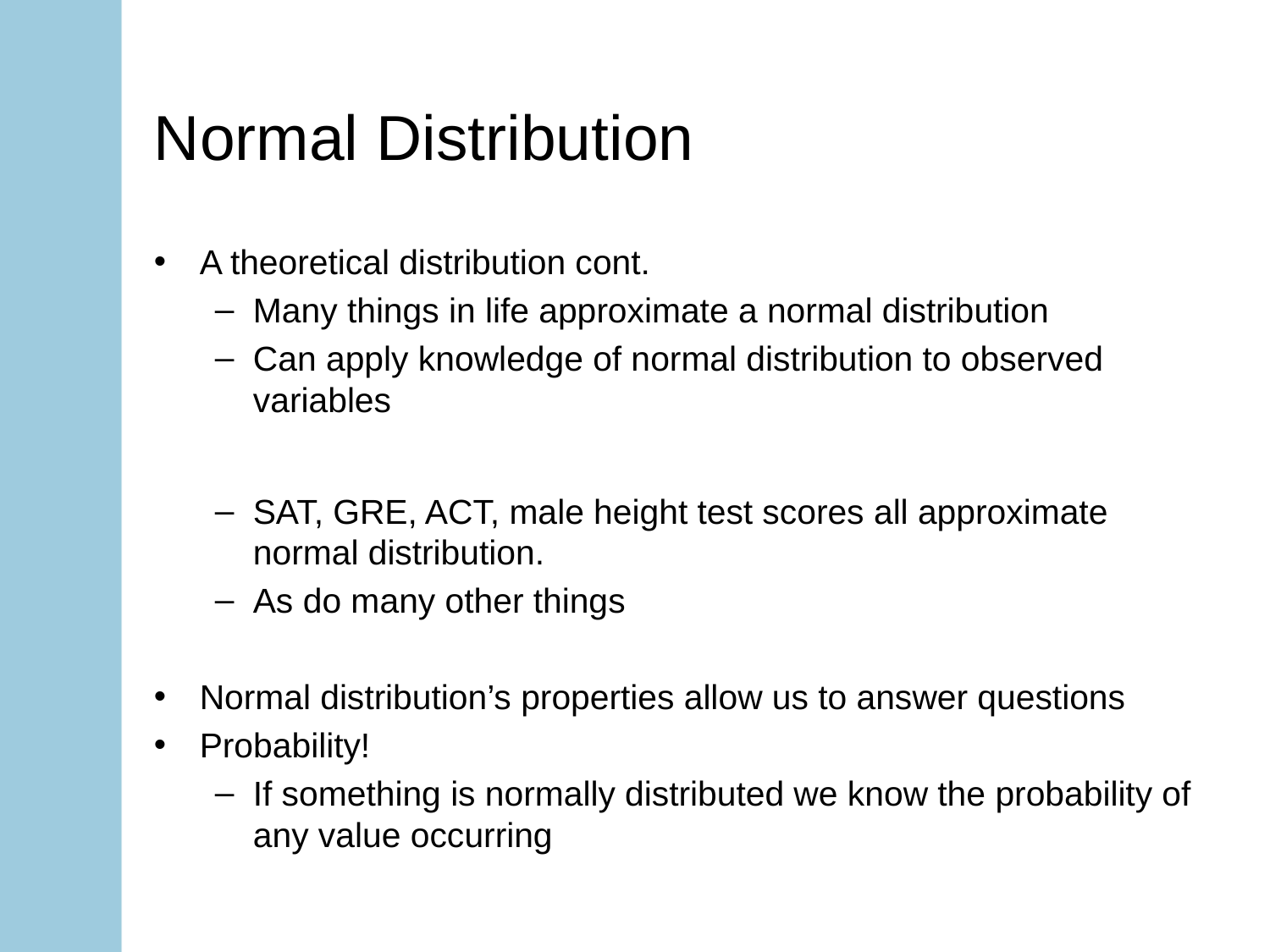

# Normal Distribution
A theoretical distribution cont.
Many things in life approximate a normal distribution
Can apply knowledge of normal distribution to observed variables

SAT, GRE, ACT, male height test scores all approximate normal distribution.
As do many other things

Normal distribution’s properties allow us to answer questions
Probability!
If something is normally distributed we know the probability of any value occurring